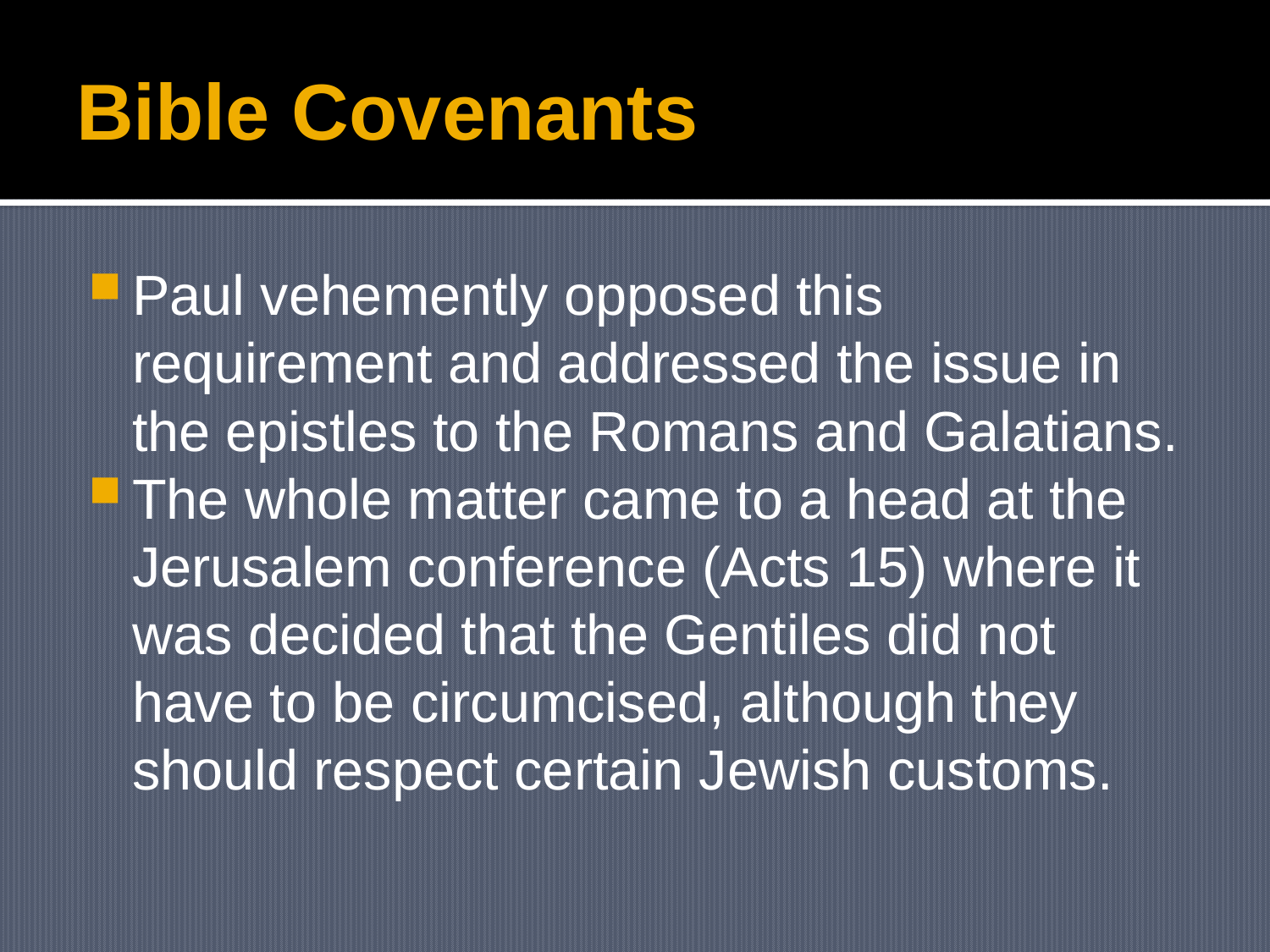

# Bible Covenants
Paul vehemently opposed this requirement and addressed the issue in the epistles to the Romans and Galatians.
The whole matter came to a head at the Jerusalem conference (Acts 15) where it was decided that the Gentiles did not have to be circumcised, although they should respect certain Jewish customs.